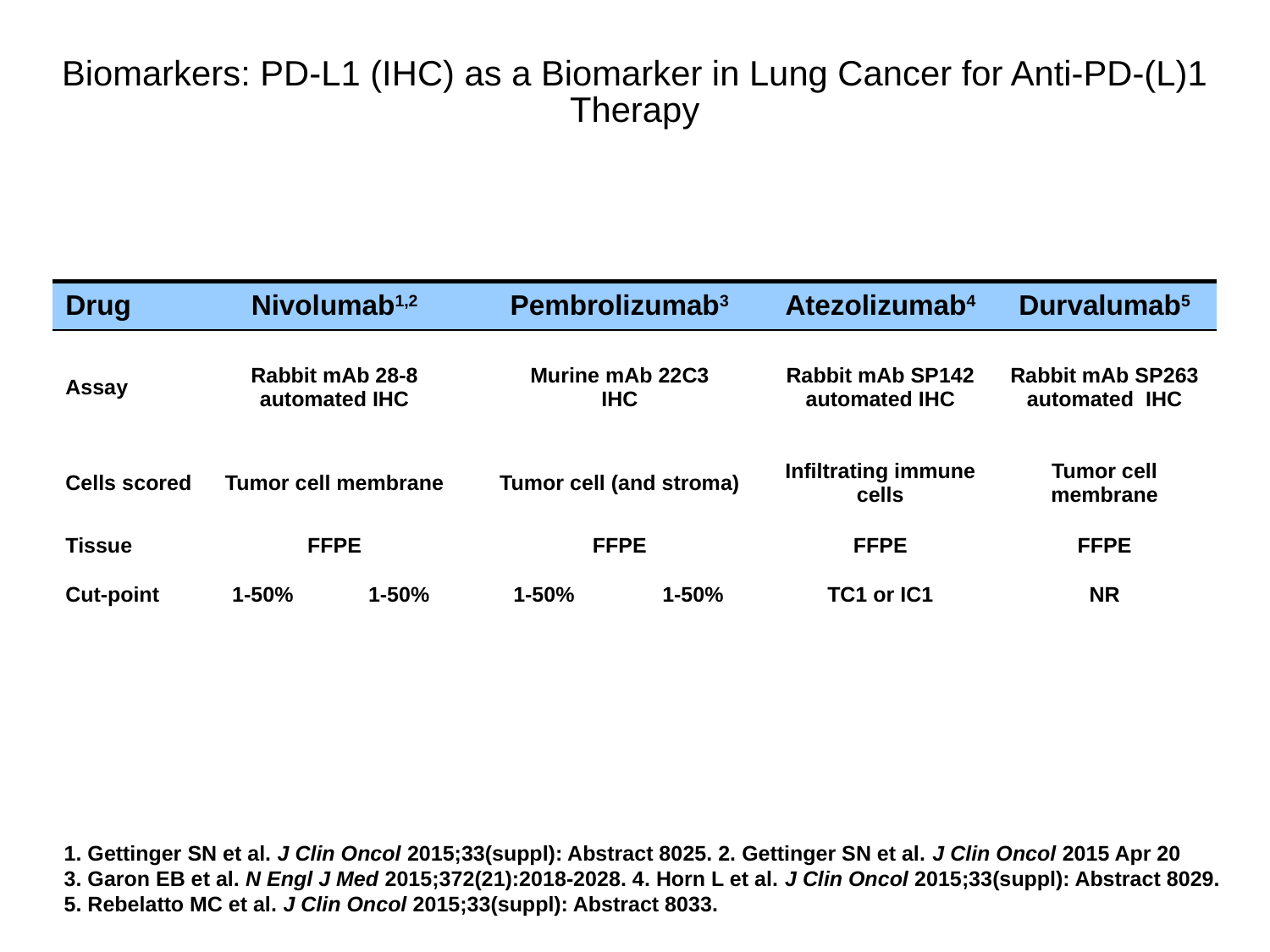

# Biomarkers: PD-L1 (IHC) as a Biomarker in Lung Cancer for Anti-PD-(L)1 Therapy
| Drug | Nivolumab1,2 |  | Pembrolizumab3 |  | Atezolizumab4 | Durvalumab5 |
| --- | --- | --- | --- | --- | --- | --- |
| Assay | Rabbit mAb 28-8 automated IHC |  | Murine mAb 22C3 IHC |  | Rabbit mAb SP142 automated IHC | Rabbit mAb SP263 automated IHC |
| Cells scored | Tumor cell membrane |  | Tumor cell (and stroma) |  | Infiltrating immune cells | Tumor cell membrane |
| Tissue | FFPE |  | FFPE |  | FFPE | FFPE |
| Cut-point | 1-50% | 1-50% | 1-50% | 1-50% | TC1 or IC1 | NR |
1. Gettinger SN et al. J Clin Oncol 2015;33(suppl): Abstract 8025. 2. Gettinger SN et al. J Clin Oncol 2015 Apr 20
3. Garon EB et al. N Engl J Med 2015;372(21):2018-2028. 4. Horn L et al. J Clin Oncol 2015;33(suppl): Abstract 8029.
5. Rebelatto MC et al. J Clin Oncol 2015;33(suppl): Abstract 8033.
.